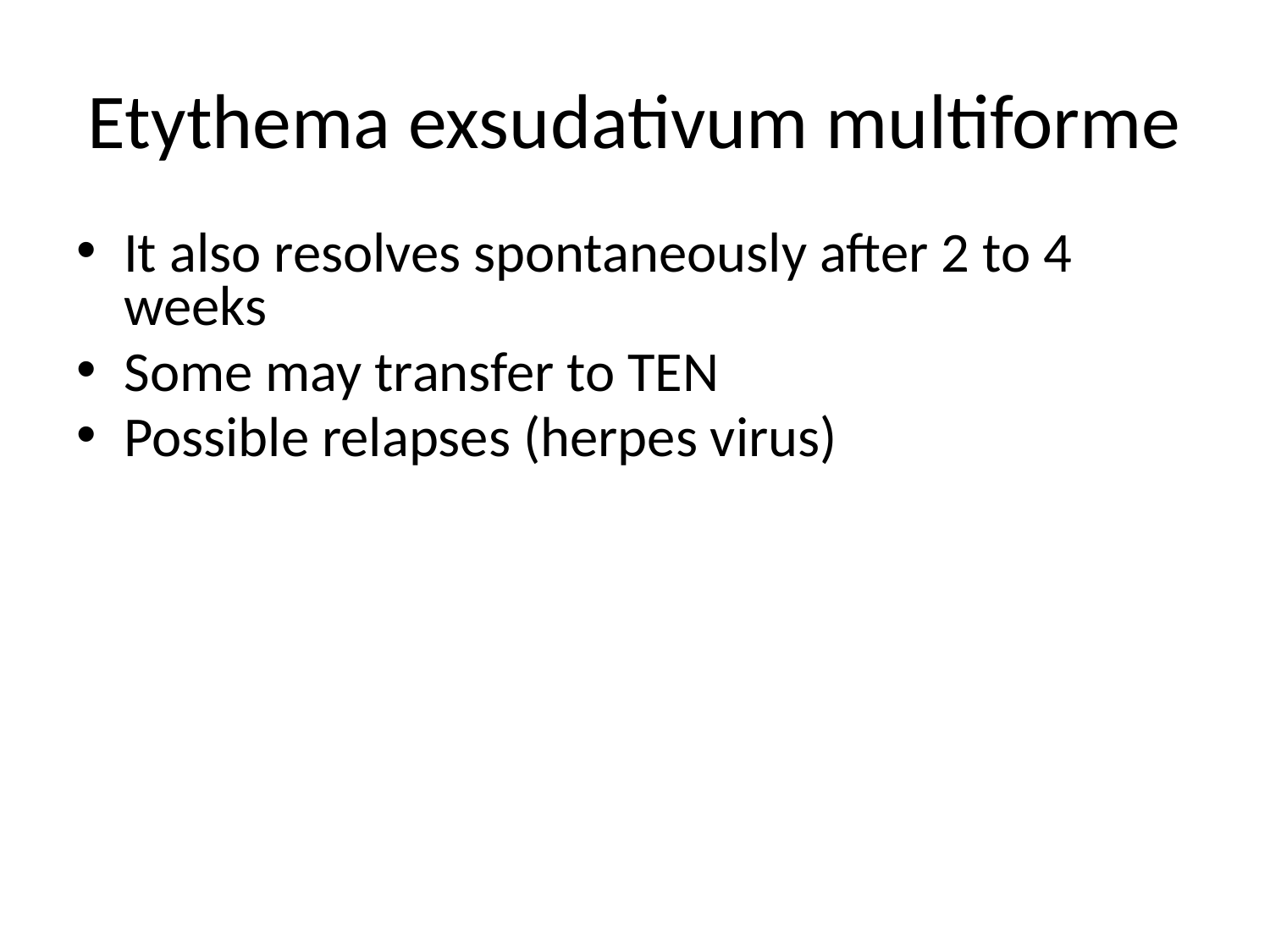

# Etythema exsudativum multiforme
It also resolves spontaneously after 2 to 4 weeks
Some may transfer to TEN
Possible relapses (herpes virus)